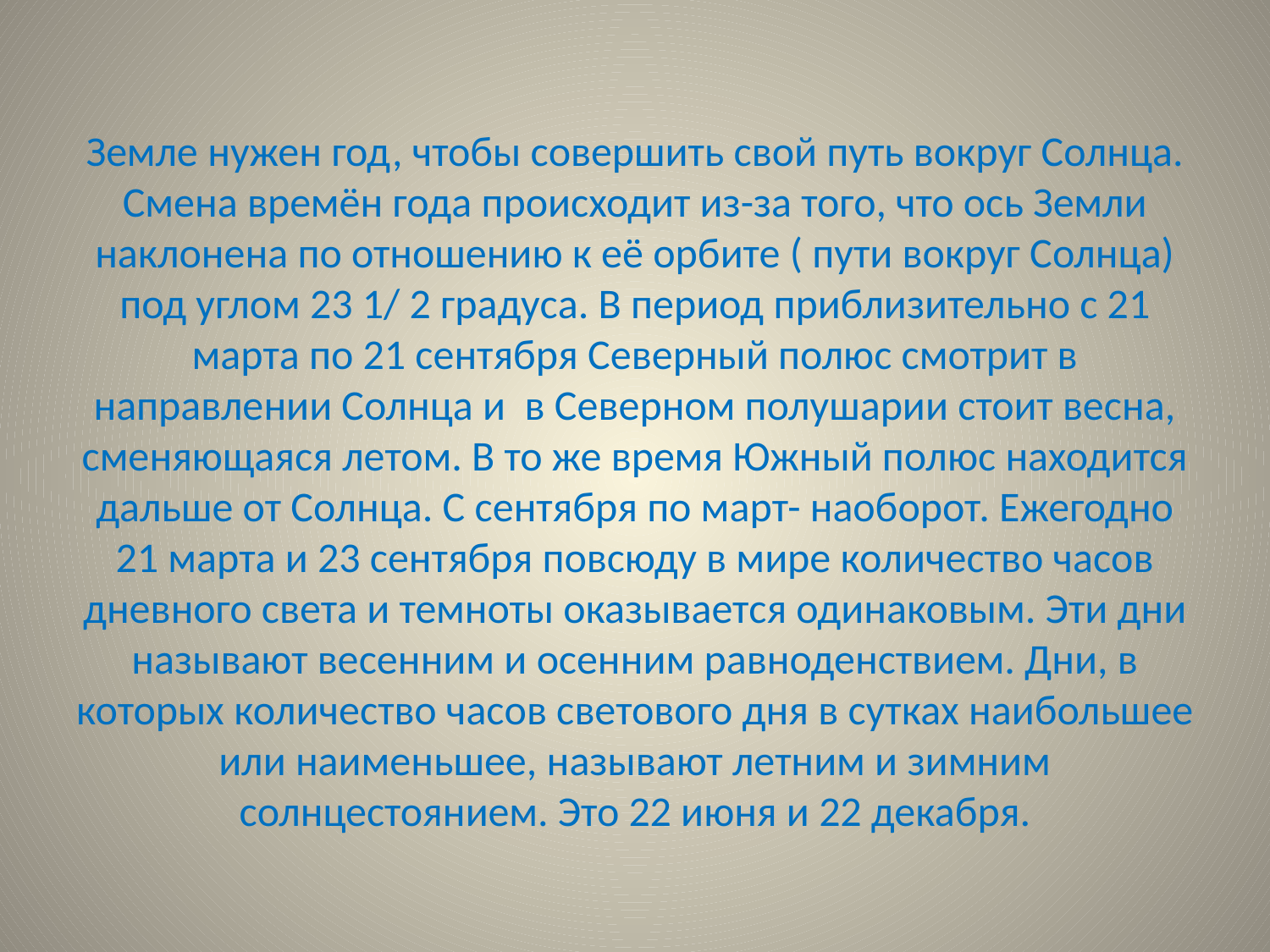

# Земле нужен год, чтобы совершить свой путь вокруг Солнца. Смена времён года происходит из-за того, что ось Земли наклонена по отношению к её орбите ( пути вокруг Солнца) под углом 23 1/ 2 градуса. В период приблизительно с 21 марта по 21 сентября Северный полюс смотрит в направлении Солнца и  в Северном полушарии стоит весна, сменяющаяся летом. В то же время Южный полюс находится дальше от Солнца. С сентября по март- наоборот. Ежегодно 21 марта и 23 сентября повсюду в мире количество часов дневного света и темноты оказывается одинаковым. Эти дни называют весенним и осенним равноденствием. Дни, в которых количество часов светового дня в сутках наибольшее или наименьшее, называют летним и зимним солнцестоянием. Это 22 июня и 22 декабря.